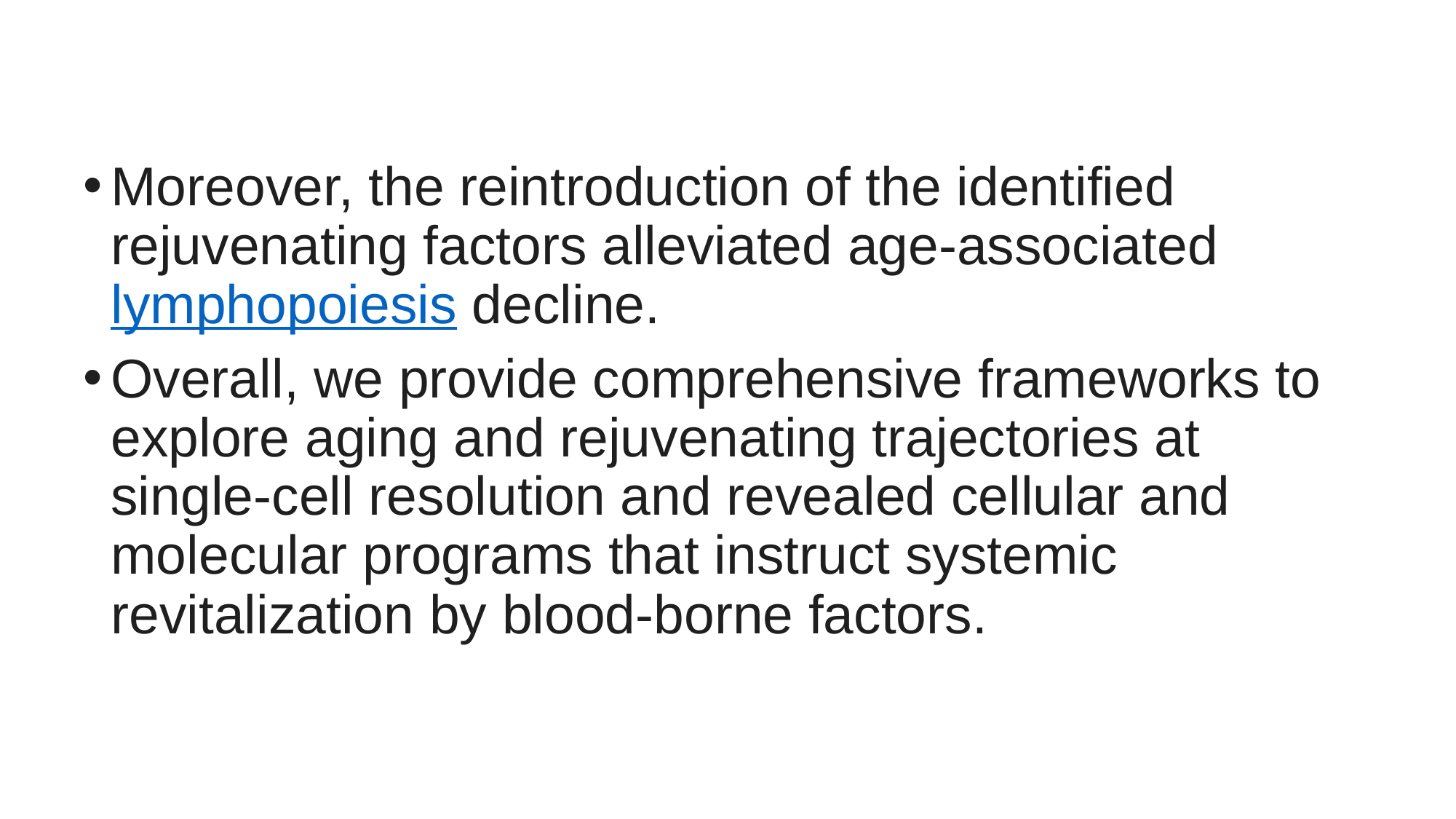

#
Moreover, the reintroduction of the identified rejuvenating factors alleviated age-associated lymphopoiesis decline.
Overall, we provide comprehensive frameworks to explore aging and rejuvenating trajectories at single-cell resolution and revealed cellular and molecular programs that instruct systemic revitalization by blood-borne factors.